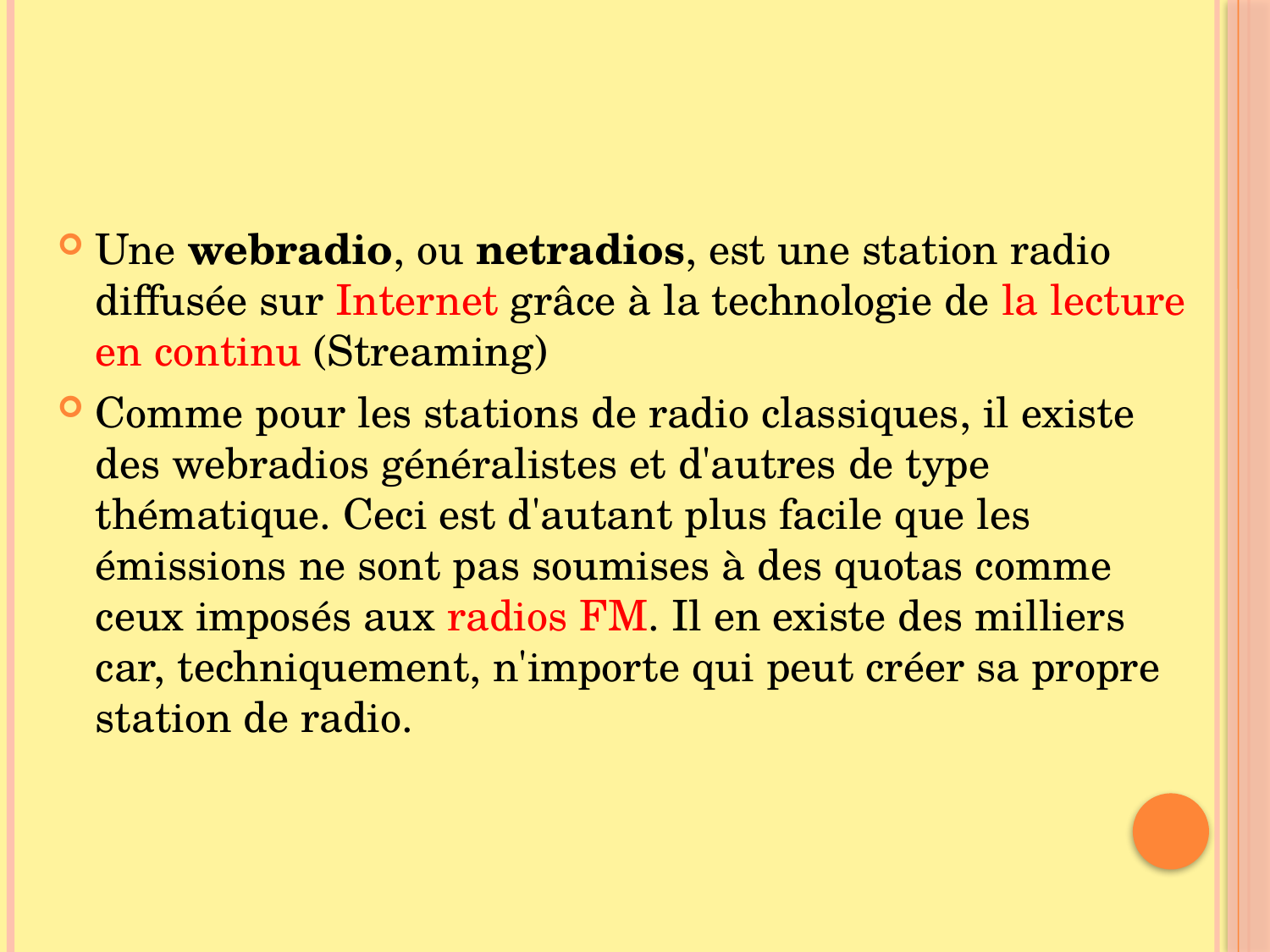

Une webradio, ou netradios, est une station radio diffusée sur Internet grâce à la technologie de la lecture en continu (Streaming)
Comme pour les stations de radio classiques, il existe des webradios généralistes et d'autres de type thématique. Ceci est d'autant plus facile que les émissions ne sont pas soumises à des quotas comme ceux imposés aux radios FM. Il en existe des milliers car, techniquement, n'importe qui peut créer sa propre station de radio.